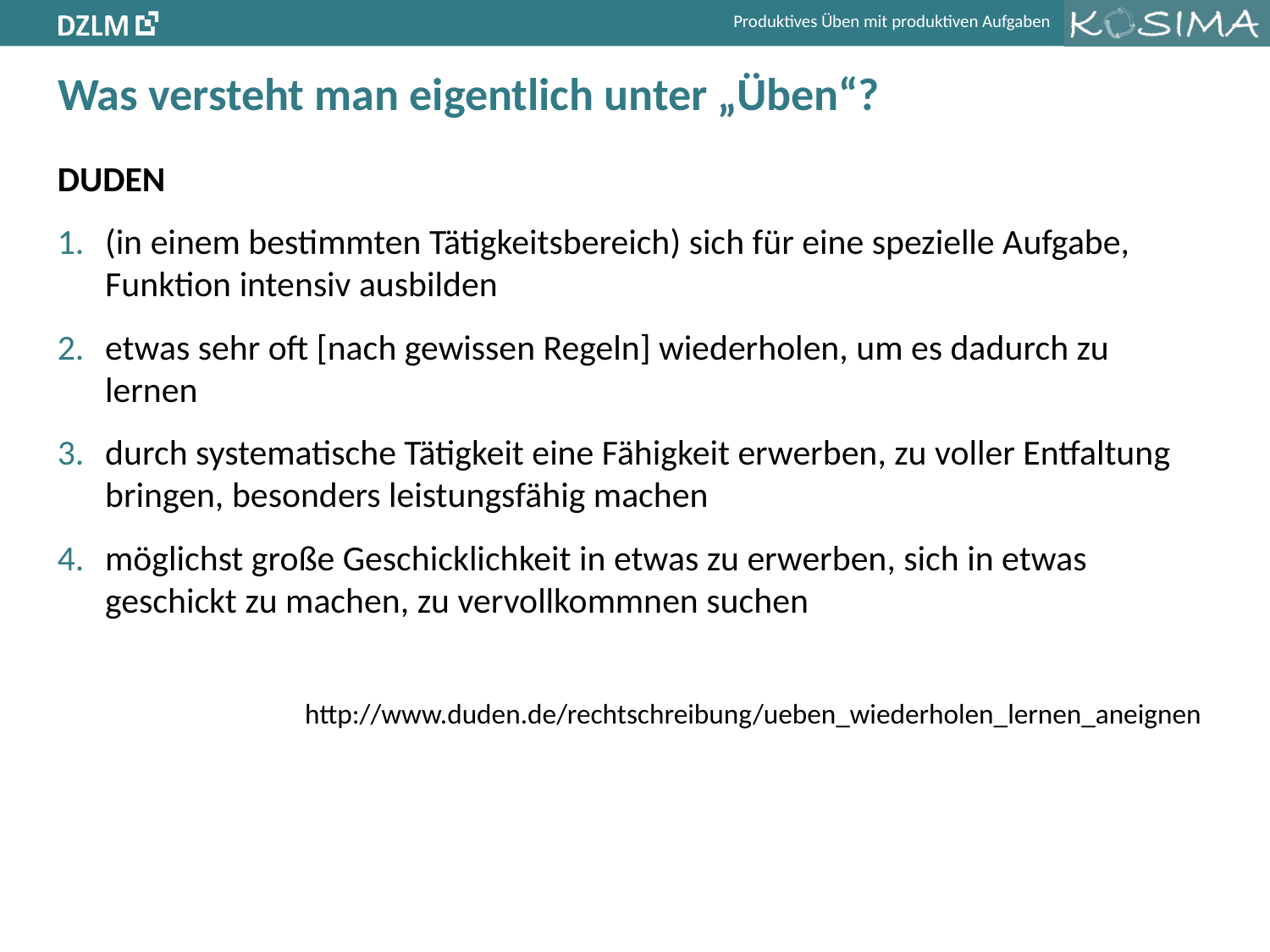

# Was versteht man eigentlich unter „Üben“?
DUDEN
(in einem bestimmten Tätigkeitsbereich) sich für eine spezielle Aufgabe, Funktion intensiv ausbilden
etwas sehr oft [nach gewissen Regeln] wiederholen, um es dadurch zu lernen
durch systematische Tätigkeit eine Fähigkeit erwerben, zu voller Entfaltung bringen, besonders leistungsfähig machen
möglichst große Geschicklichkeit in etwas zu erwerben, sich in etwas geschickt zu machen, zu vervollkommnen suchen

http://www.duden.de/rechtschreibung/ueben_wiederholen_lernen_aneignen